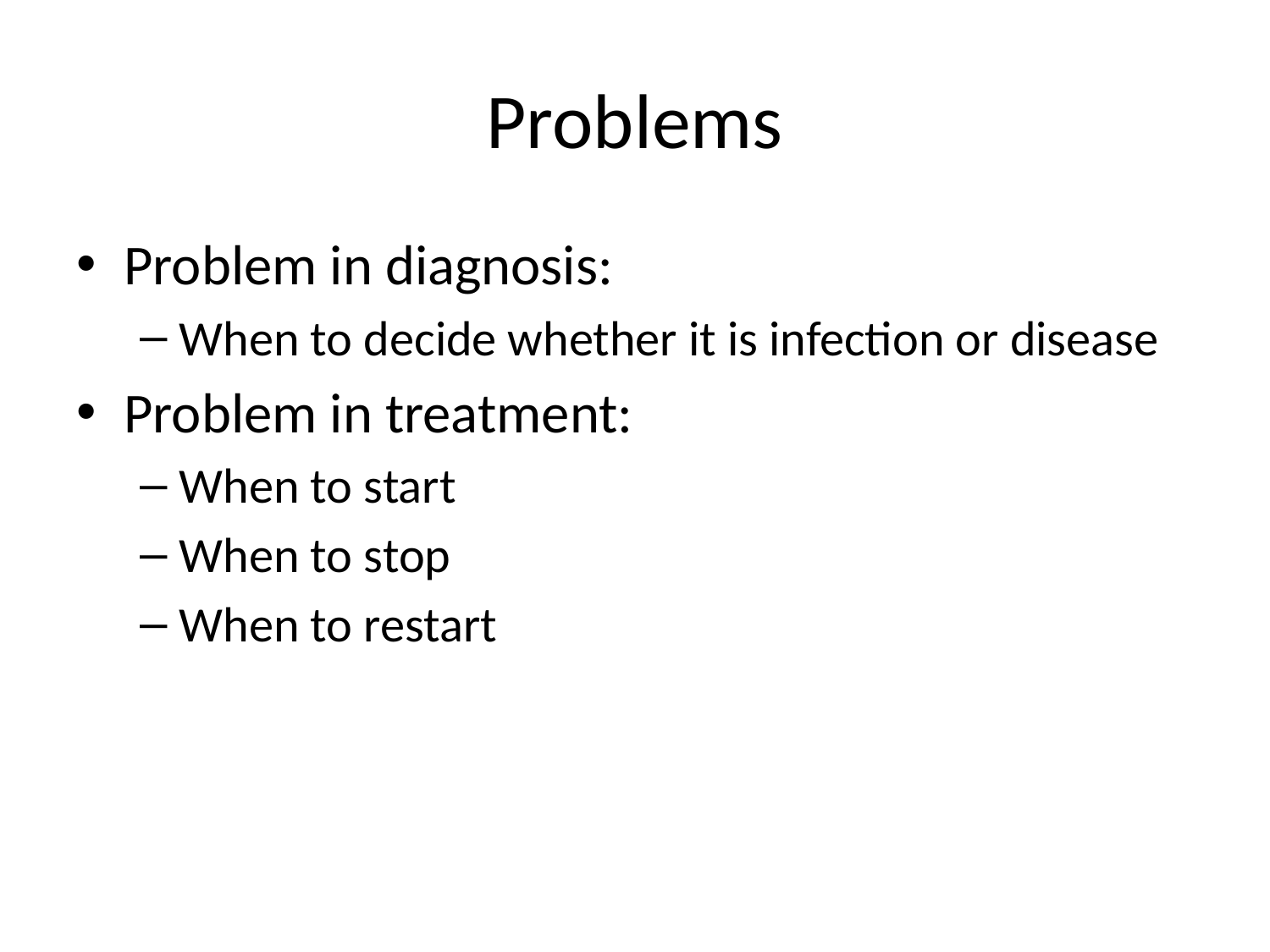

# Problems
Problem in diagnosis:
When to decide whether it is infection or disease
Problem in treatment:
When to start
When to stop
When to restart